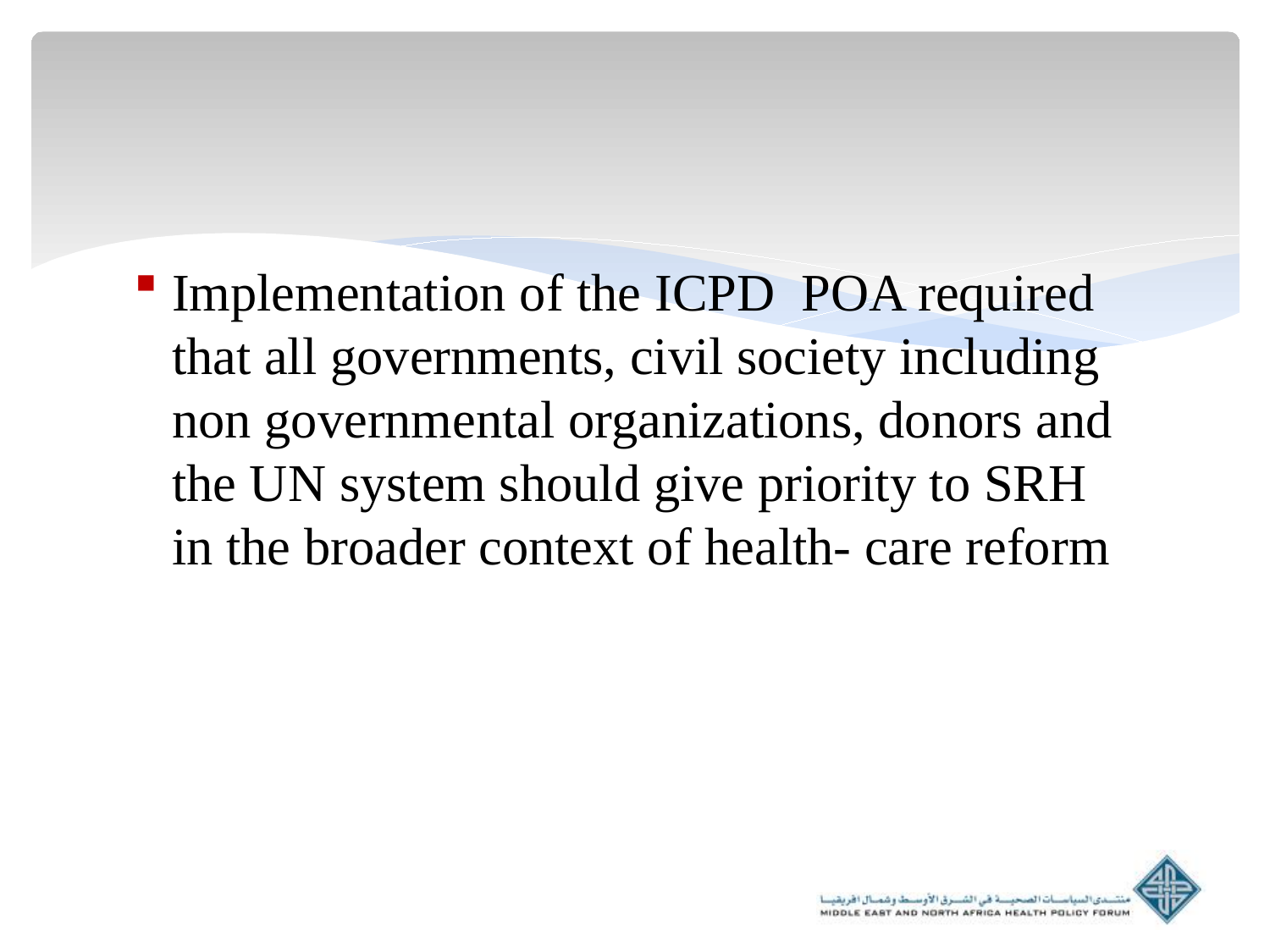

Implementation of the ICPD  POA required that all governments, civil society including non governmental organizations, donors and the UN system should give priority to SRH in the broader context of health- care reform